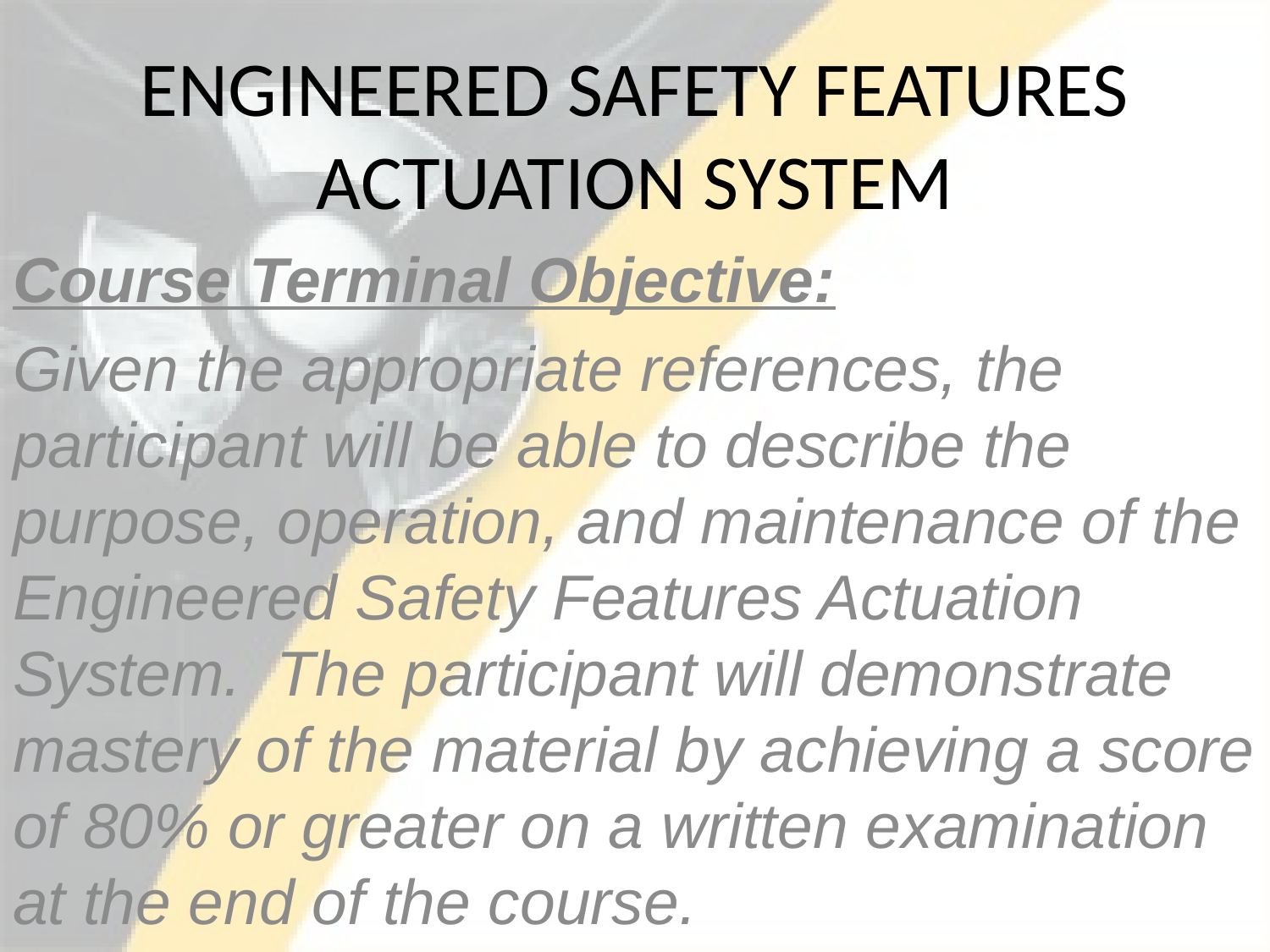

# ENGINEERED SAFETY FEATURES ACTUATION SYSTEM
Course Terminal Objective:
Given the appropriate references, the participant will be able to describe the purpose, operation, and maintenance of the Engineered Safety Features Actuation System.  The participant will demonstrate mastery of the material by achieving a score of 80% or greater on a written examination at the end of the course.